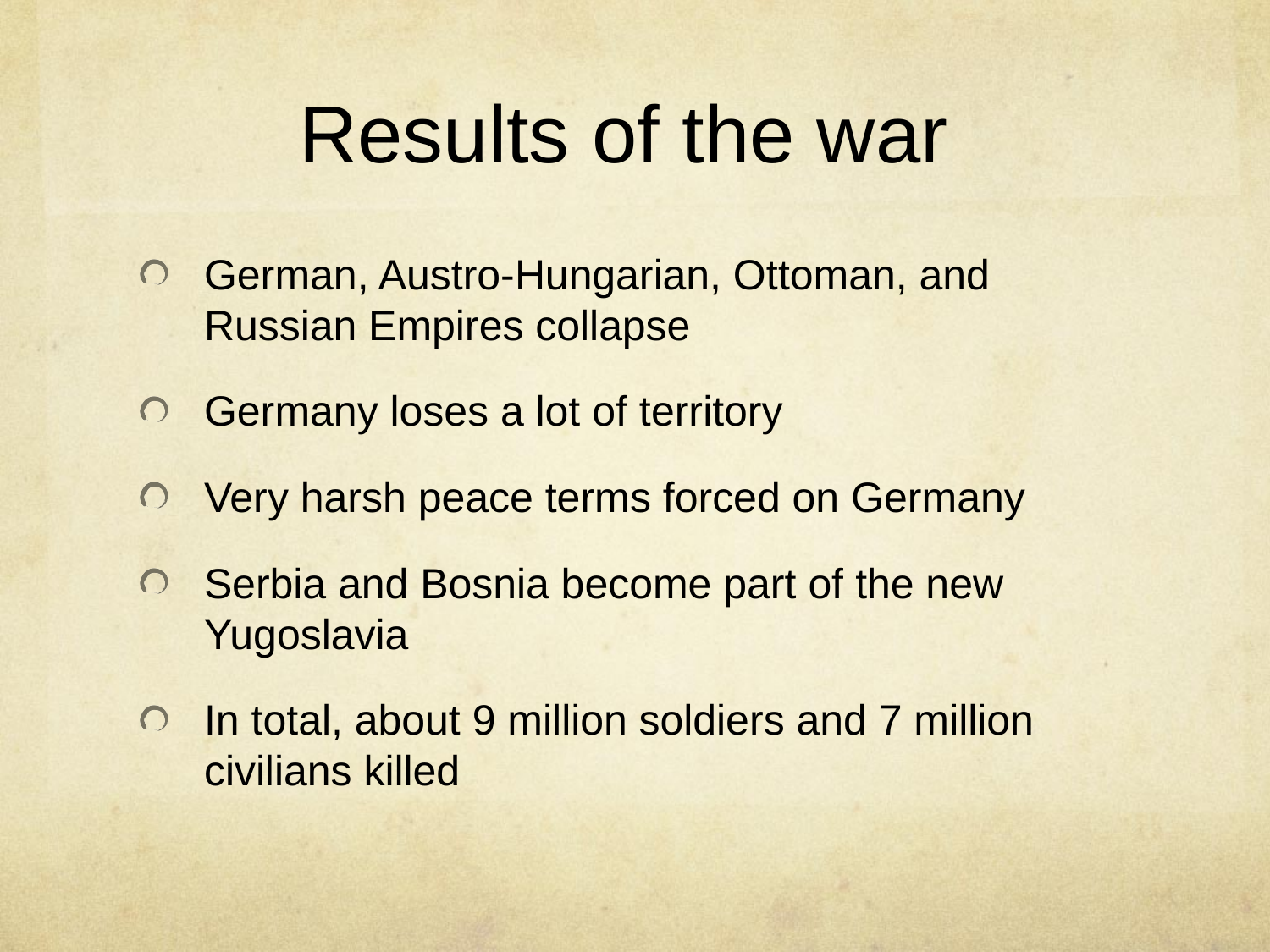

# Results of the war
German, Austro-Hungarian, Ottoman, and Russian Empires collapse
Germany loses a lot of territory
Very harsh peace terms forced on Germany
Serbia and Bosnia become part of the new Yugoslavia
In total, about 9 million soldiers and 7 million civilians killed